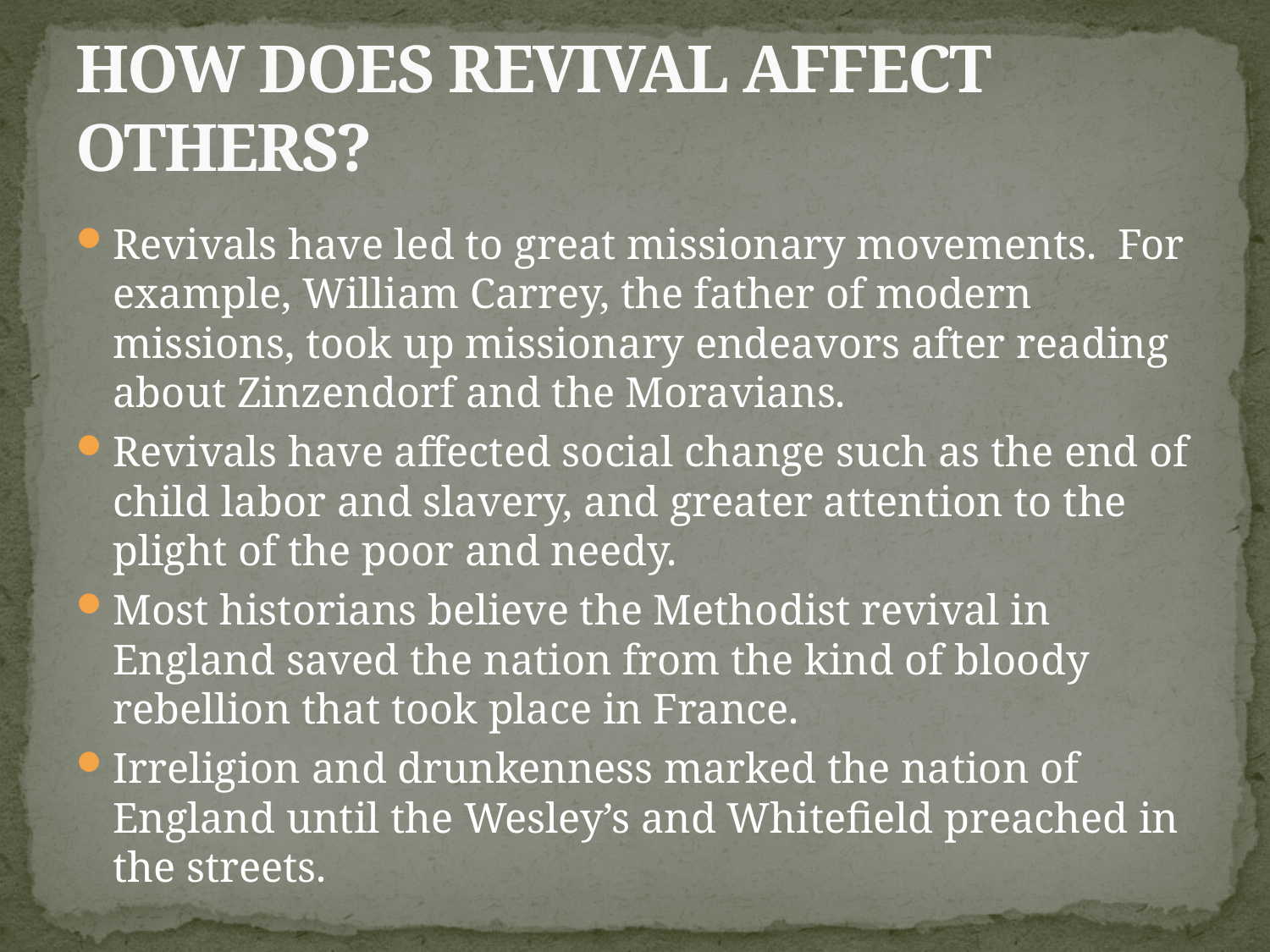

# How Does Revival Affect Others?
Revivals have led to great missionary movements.  For example, William Carrey, the father of modern missions, took up missionary endeavors after reading about Zinzendorf and the Moravians.
Revivals have affected social change such as the end of child labor and slavery, and greater attention to the plight of the poor and needy.
Most historians believe the Methodist revival in England saved the nation from the kind of bloody rebellion that took place in France.
Irreligion and drunkenness marked the nation of England until the Wesley’s and Whitefield preached in the streets.